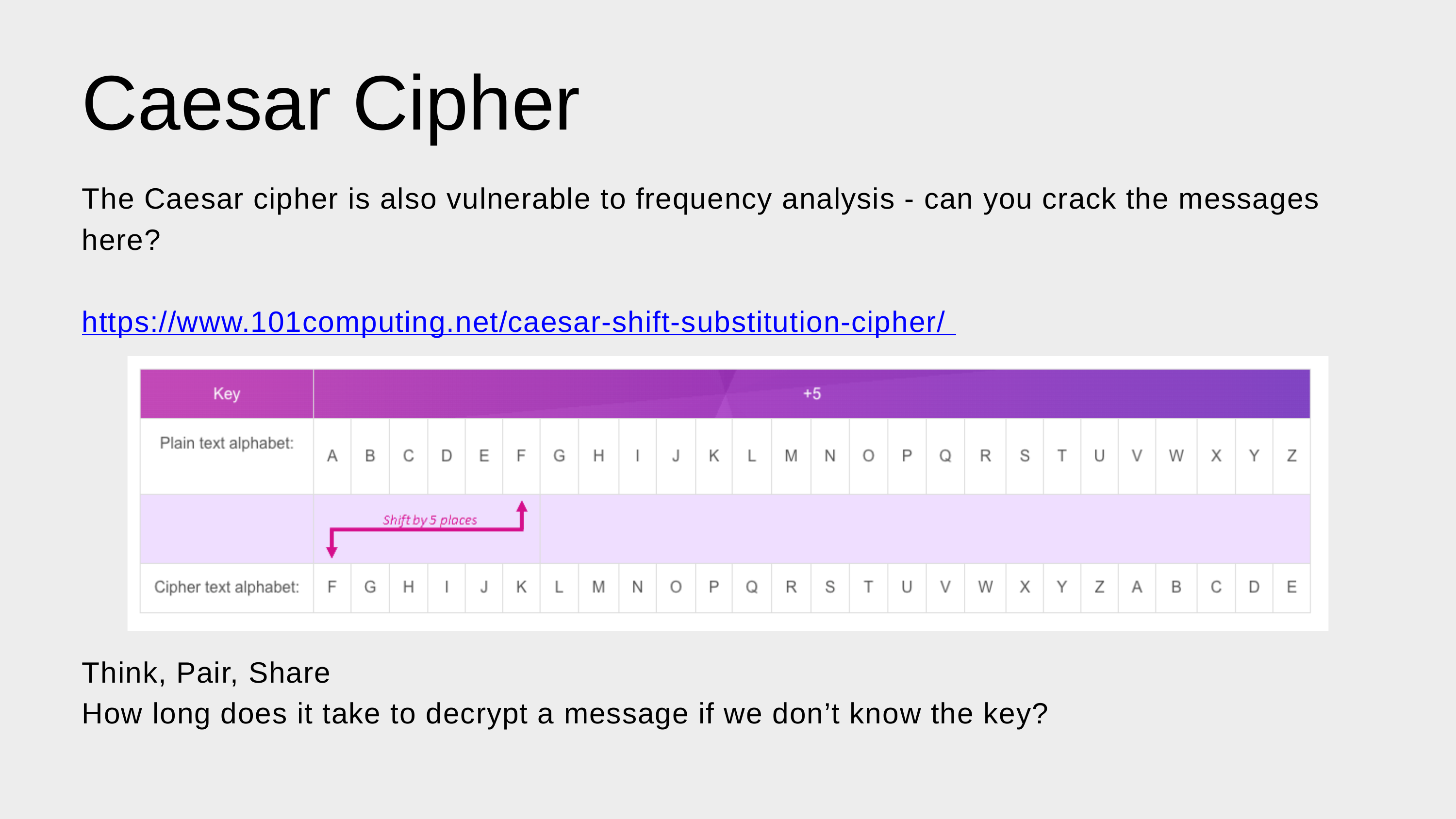

Caesar Cipher
The Caesar cipher is also vulnerable to frequency analysis - can you crack the messages here?

https://www.101computing.net/caesar-shift-substitution-cipher/

Think, Pair, Share
How long does it take to decrypt a message if we don’t know the key?